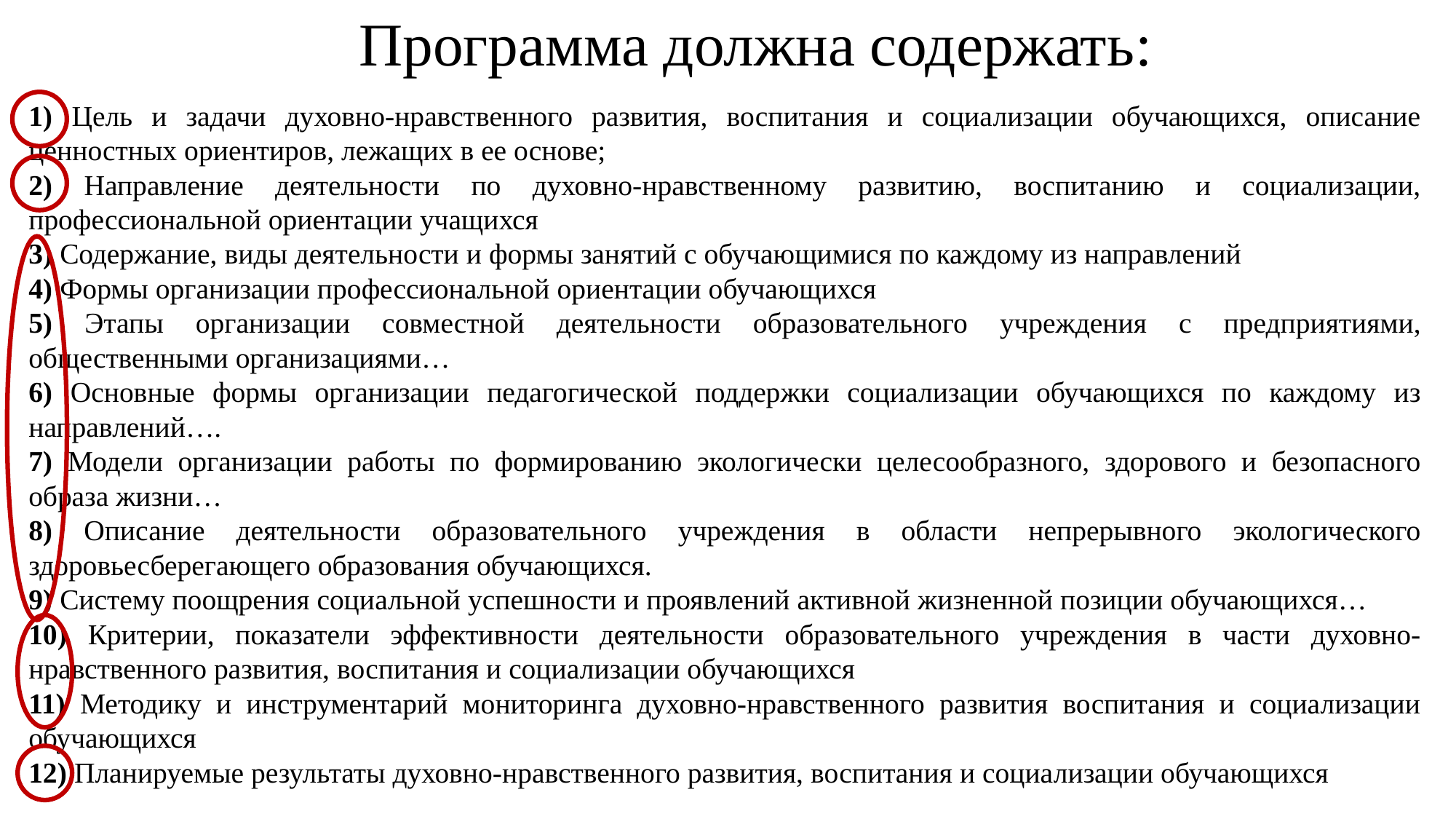

Программа должна содержать:
1) Цель и задачи духовно-нравственного развития, воспитания и социализации обучающихся, описание ценностных ориентиров, лежащих в ее основе;
2) Направление деятельности по духовно-нравственному развитию, воспитанию и социализации, профессиональной ориентации учащихся
3) Содержание, виды деятельности и формы занятий с обучающимися по каждому из направлений
4) Формы организации профессиональной ориентации обучающихся
5) Этапы организации совместной деятельности образовательного учреждения с предприятиями, общественными организациями…
6) Основные формы организации педагогической поддержки социализации обучающихся по каждому из направлений….
7) Модели организации работы по формированию экологически целесообразного, здорового и безопасного образа жизни…
8) Описание деятельности образовательного учреждения в области непрерывного экологического здоровьесберегающего образования обучающихся.
9) Систему поощрения социальной успешности и проявлений активной жизненной позиции обучающихся…
10) Критерии, показатели эффективности деятельности образовательного учреждения в части духовно-нравственного развития, воспитания и социализации обучающихся
11) Методику и инструментарий мониторинга духовно-нравственного развития воспитания и социализации обучающихся
12) Планируемые результаты духовно-нравственного развития, воспитания и социализации обучающихся